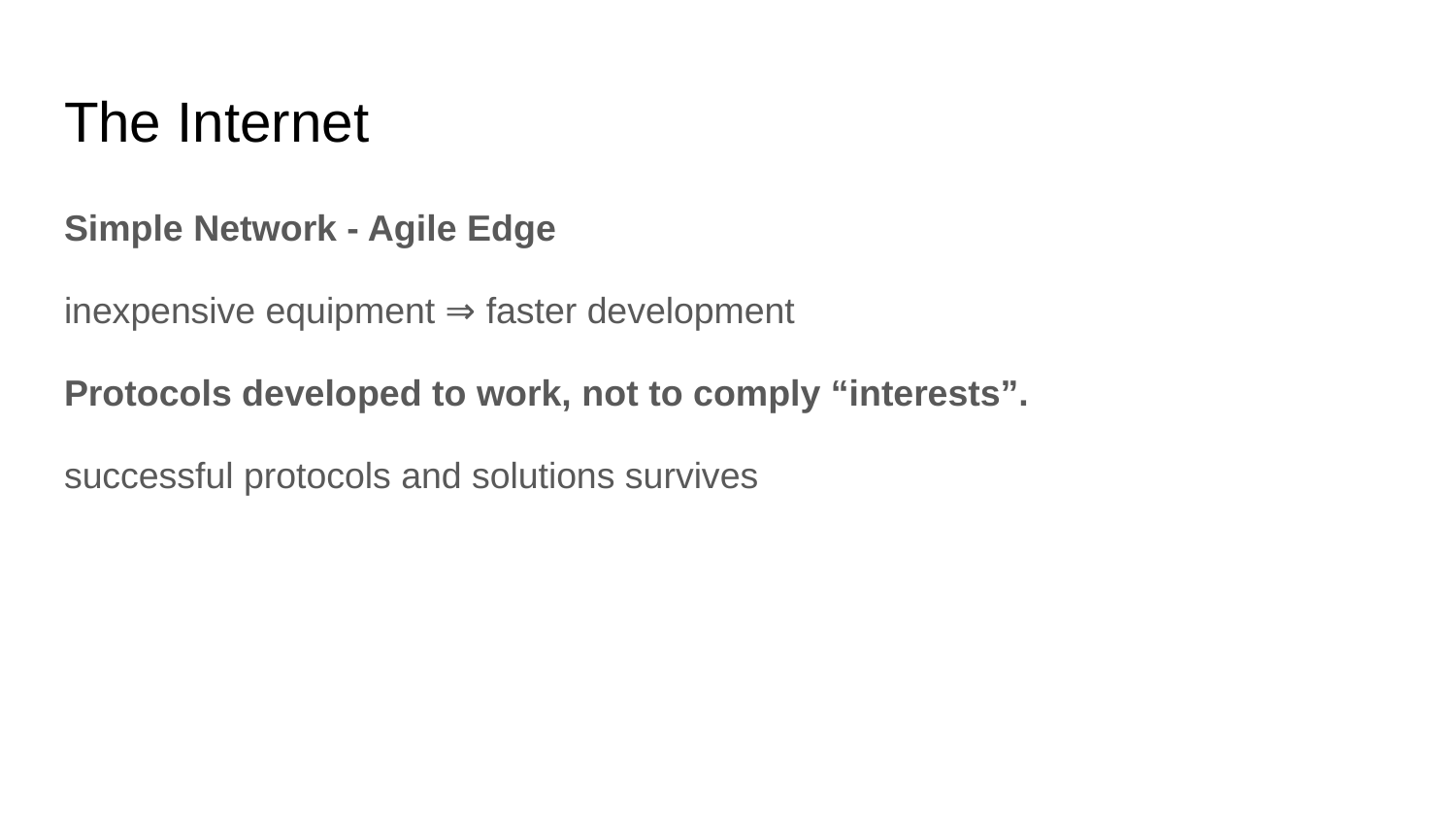

# The Internet
Simple Network - Agile Edge
inexpensive equipment ⇒ faster development
Protocols developed to work, not to comply “interests”.
successful protocols and solutions survives